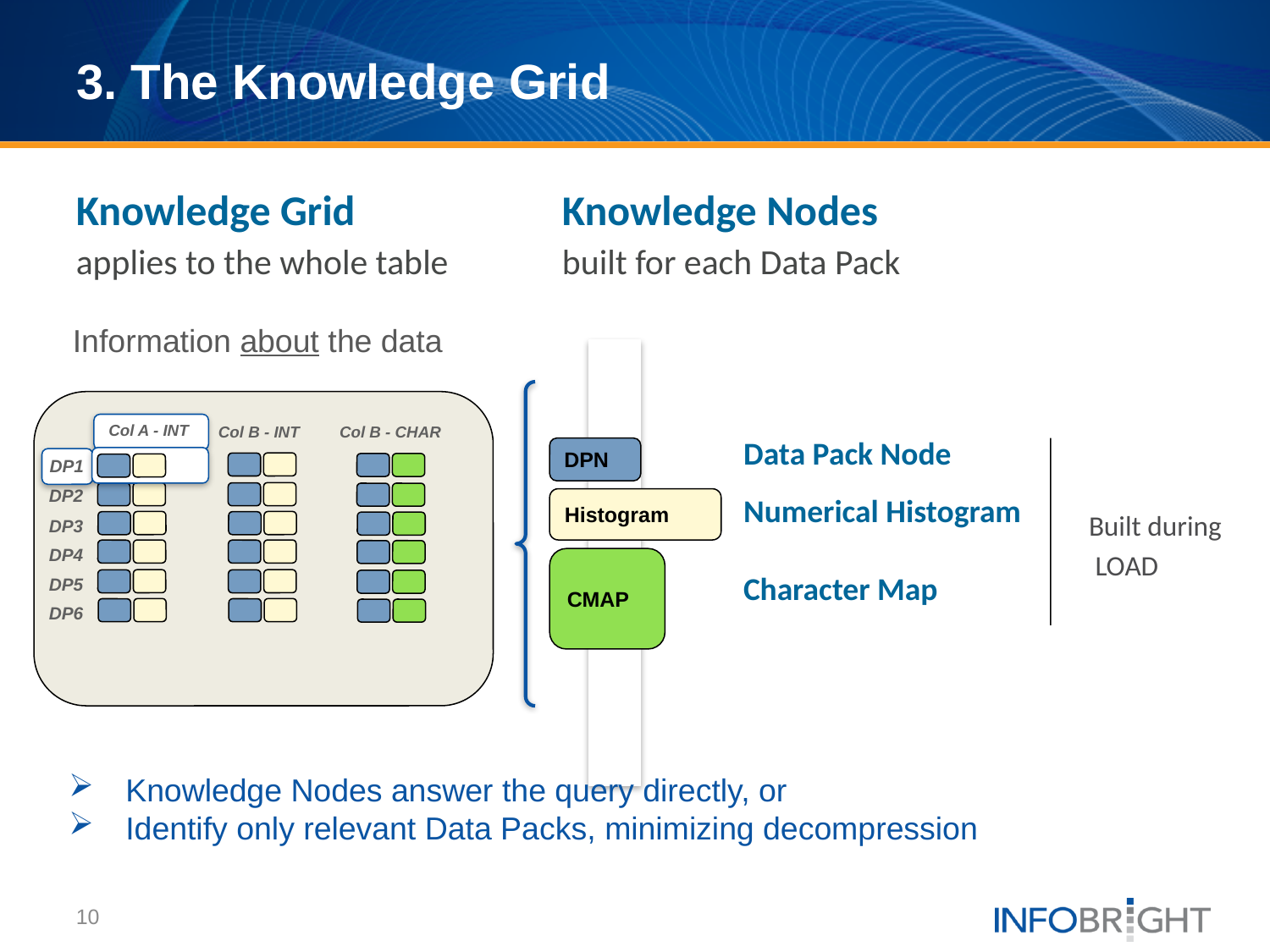

# 3. The Knowledge Grid
Knowledge Grid
applies to the whole table
Knowledge Nodes
built for each Data Pack
DPN
Histogram
CMAP

Information about the data

Column A
Col B - INT
DP1

DP2

DP3

DP4

DP5

DP6

Col A - INT
numeric
Col B - CHAR
Data Pack Node

Built during
 LOAD

DP1
Numerical Histogram
Character Map
   Knowledge Nodes answer the query directly, or
   Identify only relevant Data Packs, minimizing decompression
10